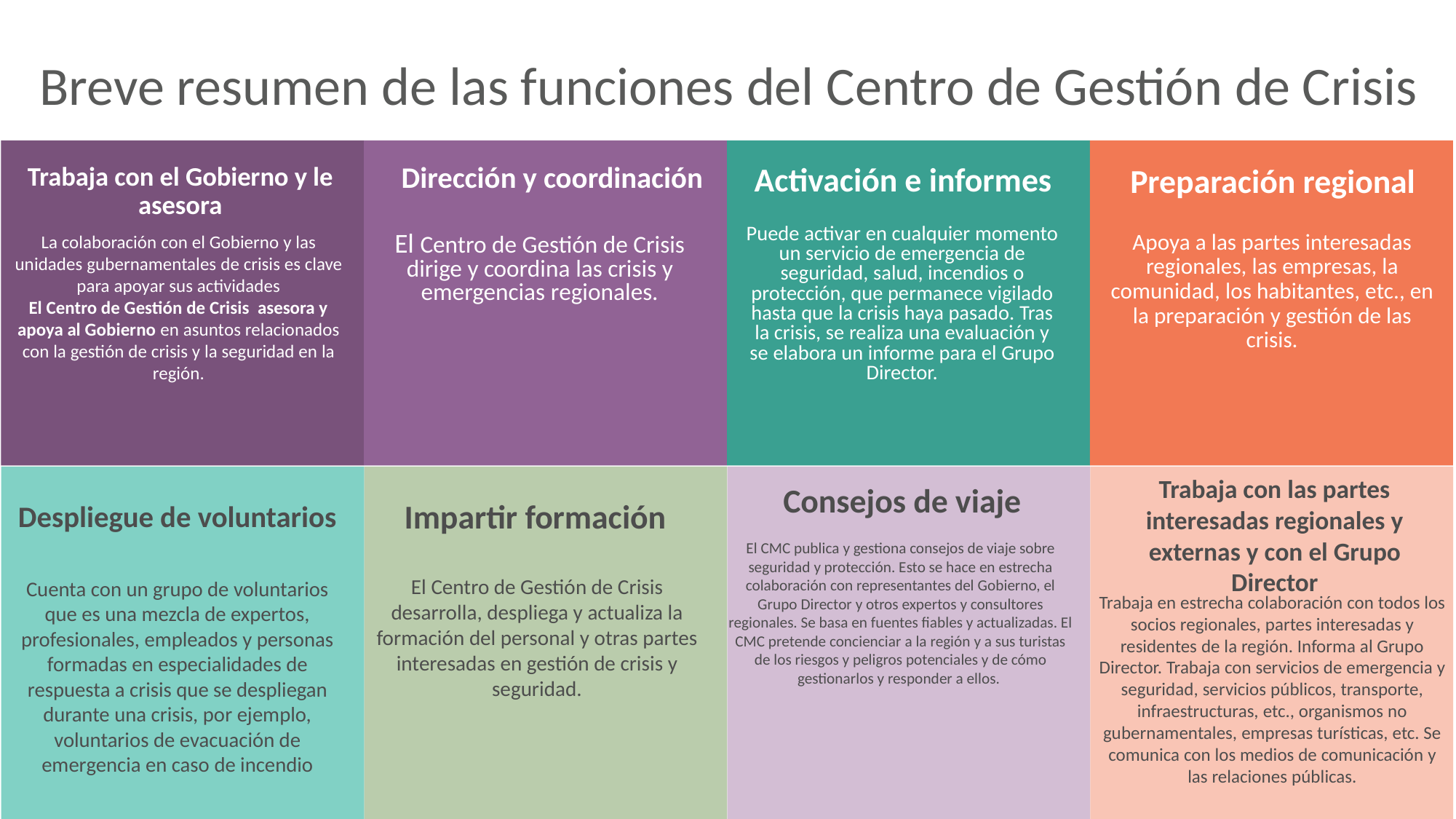

Breve resumen de las funciones del Centro de Gestión de Crisis
Dirección y coordinación
Trabaja con el Gobierno y le asesora
Activación e informes
Preparación regional
Puede activar en cualquier momento un servicio de emergencia de seguridad, salud, incendios o protección, que permanece vigilado hasta que la crisis haya pasado. Tras la crisis, se realiza una evaluación y se elabora un informe para el Grupo Director.

La colaboración con el Gobierno y las unidades gubernamentales de crisis es clave para apoyar sus actividades
El Centro de Gestión de Crisis  asesora y apoya al Gobierno en asuntos relacionados con la gestión de crisis y la seguridad en la región.
Apoya a las partes interesadas regionales, las empresas, la comunidad, los habitantes, etc., en la preparación y gestión de las crisis.

El Centro de Gestión de Crisis dirige y coordina las crisis y emergencias regionales.

Trabaja con las partes interesadas regionales y externas y con el Grupo Director
Consejos de viaje
Impartir formación
Despliegue de voluntarios
Cuenta con un grupo de voluntarios que es una mezcla de expertos, profesionales, empleados y personas formadas en especialidades de respuesta a crisis que se despliegan durante una crisis, por ejemplo, voluntarios de evacuación de emergencia en caso de incendio
El CMC publica y gestiona consejos de viaje sobre seguridad y protección. Esto se hace en estrecha colaboración con representantes del Gobierno, el Grupo Director y otros expertos y consultores regionales. Se basa en fuentes fiables y actualizadas. El CMC pretende concienciar a la región y a sus turistas de los riesgos y peligros potenciales y de cómo gestionarlos y responder a ellos.

El Centro de Gestión de Crisis desarrolla, despliega y actualiza la formación del personal y otras partes interesadas en gestión de crisis y seguridad.

Trabaja en estrecha colaboración con todos los socios regionales, partes interesadas y residentes de la región. Informa al Grupo Director. Trabaja con servicios de emergencia y seguridad, servicios públicos, transporte, infraestructuras, etc., organismos no gubernamentales, empresas turísticas, etc. Se comunica con los medios de comunicación y las relaciones públicas.